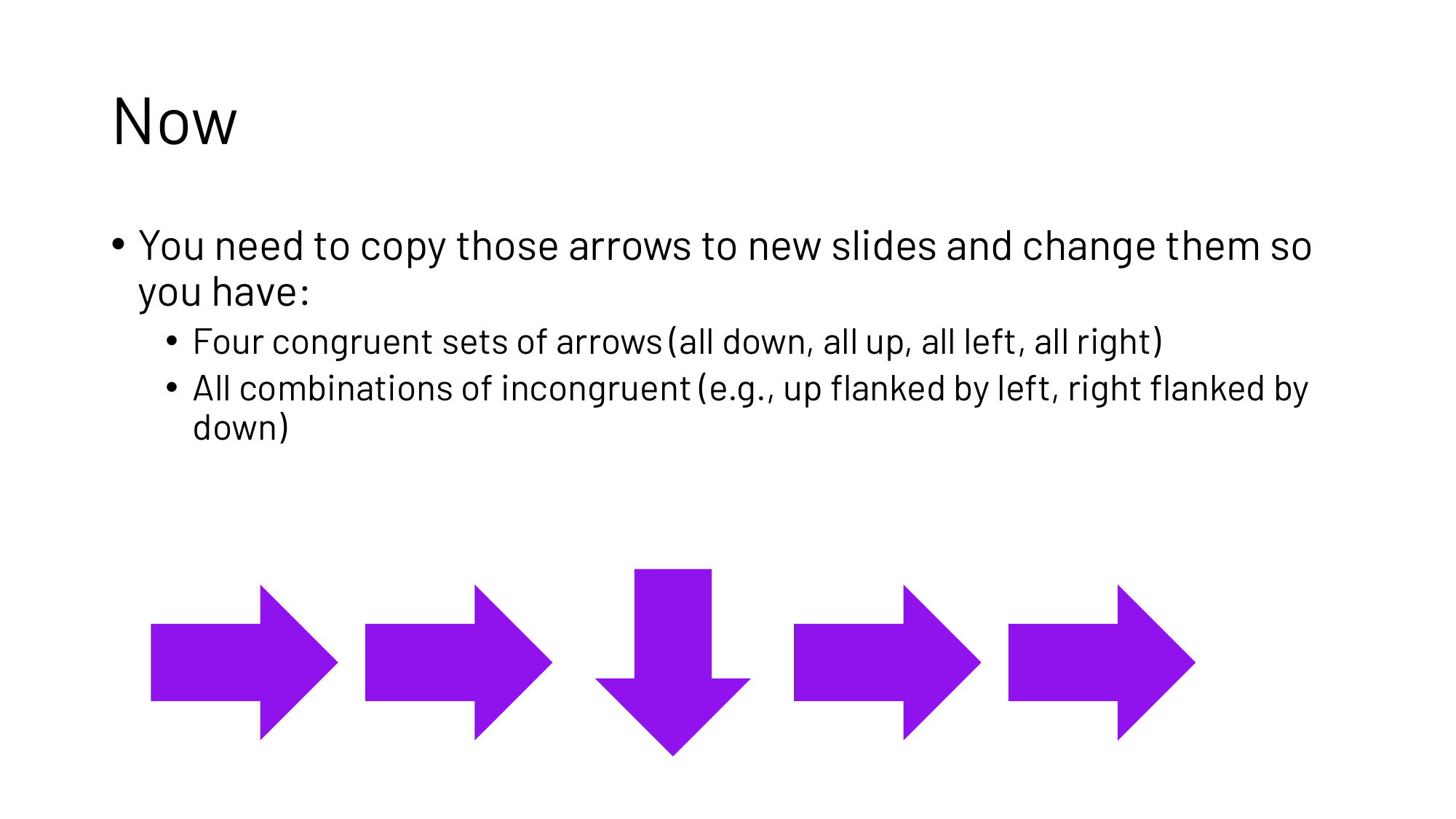

# Now
You need to copy those arrows to new slides and change them so you have:
Four congruent sets of arrows (all down, all up, all left, all right)
All combinations of incongruent (e.g., up flanked by left, right flanked by down)